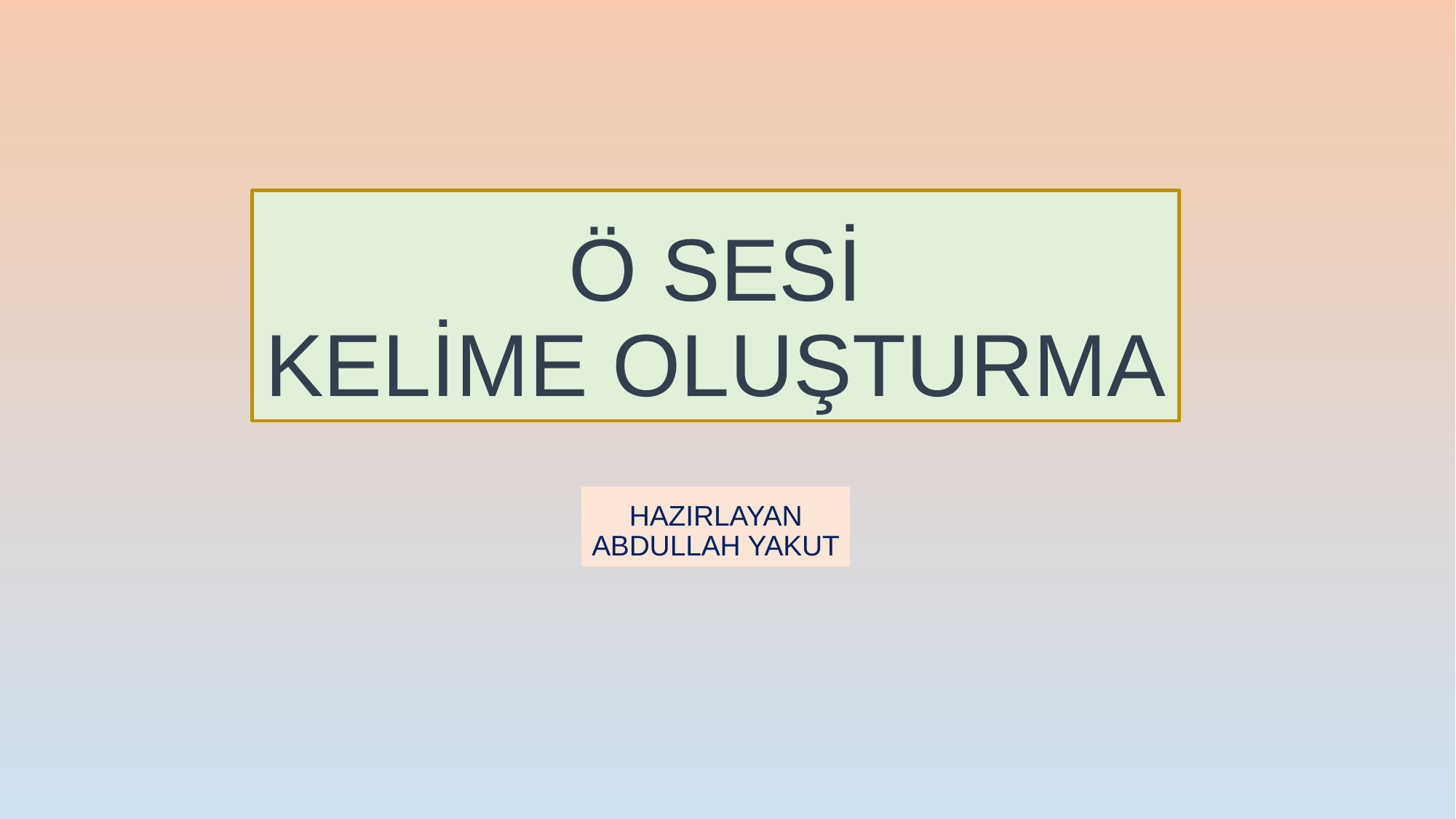

# Ö SESİ KELİME OLUŞTURMA
HAZIRLAYAN
ABDULLAH YAKUT